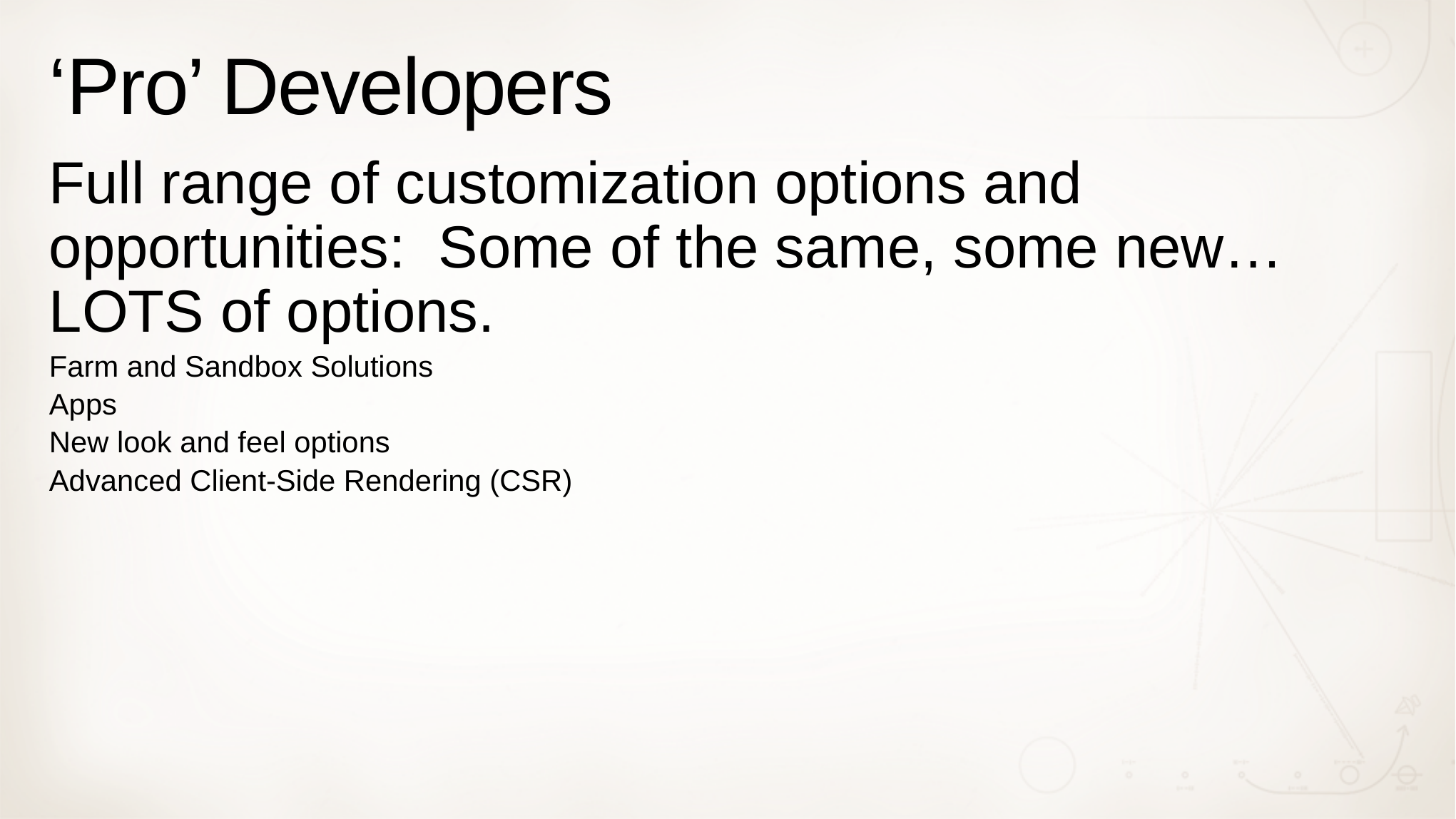

# ‘Pro’ Developers
Full range of customization options and opportunities:  Some of the same, some new… LOTS of options.
Farm and Sandbox Solutions
Apps
New look and feel options
Advanced Client-Side Rendering (CSR)